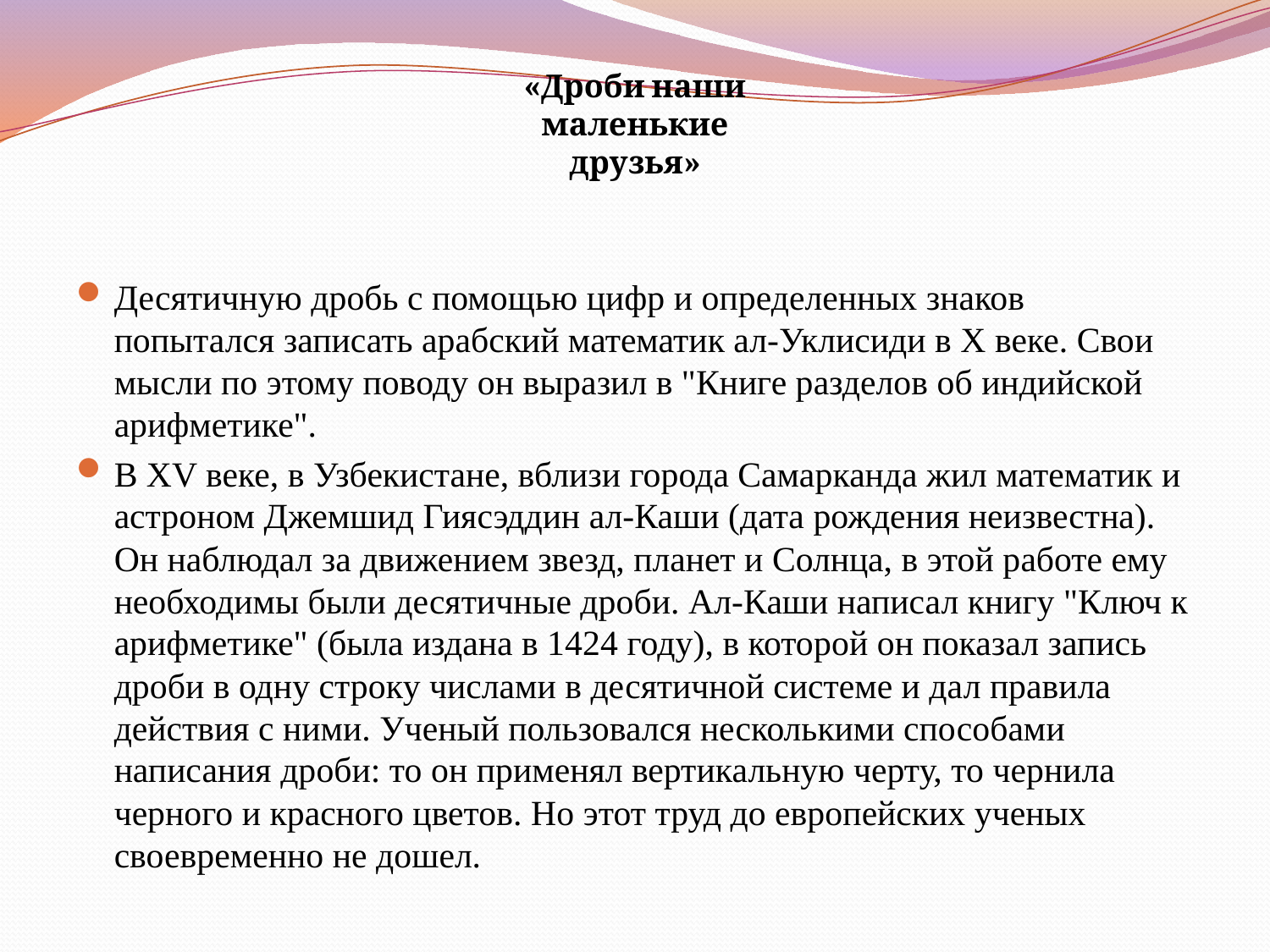

«Дроби наши маленькие друзья»
Десятичную дробь с помощью цифр и определенных знаков попытался записать арабский математик ал-Уклисиди в X веке. Свои мысли по этому поводу он выразил в "Книге разделов об индийской арифметике".
В XV веке, в Узбекистане, вблизи города Самарканда жил математик и астроном Джемшид Гиясэддин ал-Каши (дата рождения неизвестна). Он наблюдал за движением звезд, планет и Солнца, в этой работе ему необходимы были десятичные дроби. Ал-Каши написал книгу "Ключ к арифметике" (была издана в 1424 году), в которой он показал запись дроби в одну строку числами в десятичной системе и дал правила действия с ними. Ученый пользовался несколькими способами написания дроби: то он применял вертикальную черту, то чернила черного и красного цветов. Но этот труд до европейских ученых своевременно не дошел.